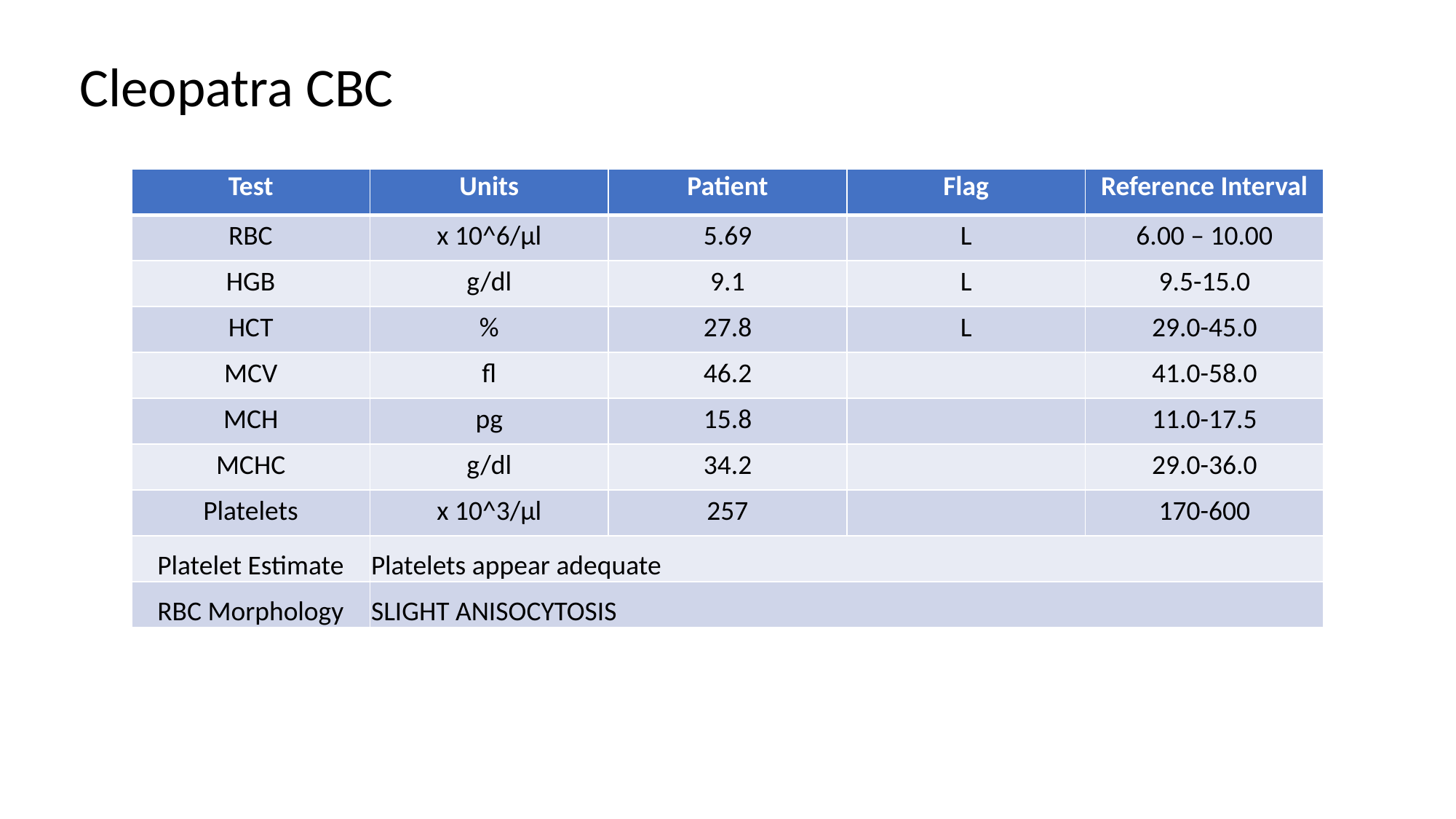

# Cleopatra CBC
| Test | Units | Patient | Flag | Reference Interval |
| --- | --- | --- | --- | --- |
| RBC | x 10^6/µl | 5.69 | L | 6.00 – 10.00 |
| HGB | g/dl | 9.1 | L | 9.5-15.0 |
| HCT | % | 27.8 | L | 29.0-45.0 |
| MCV | fl | 46.2 |  | 41.0-58.0 |
| MCH | pg | 15.8 |  | 11.0-17.5 |
| MCHC | g/dl | 34.2 |  | 29.0-36.0 |
| Platelets | x 10^3/µl | 257 |  | 170-600 |
| Platelet Estimate | Platelets appear adequate |  |  |  |
| RBC Morphology | SLIGHT ANISOCYTOSIS |  |  |  |